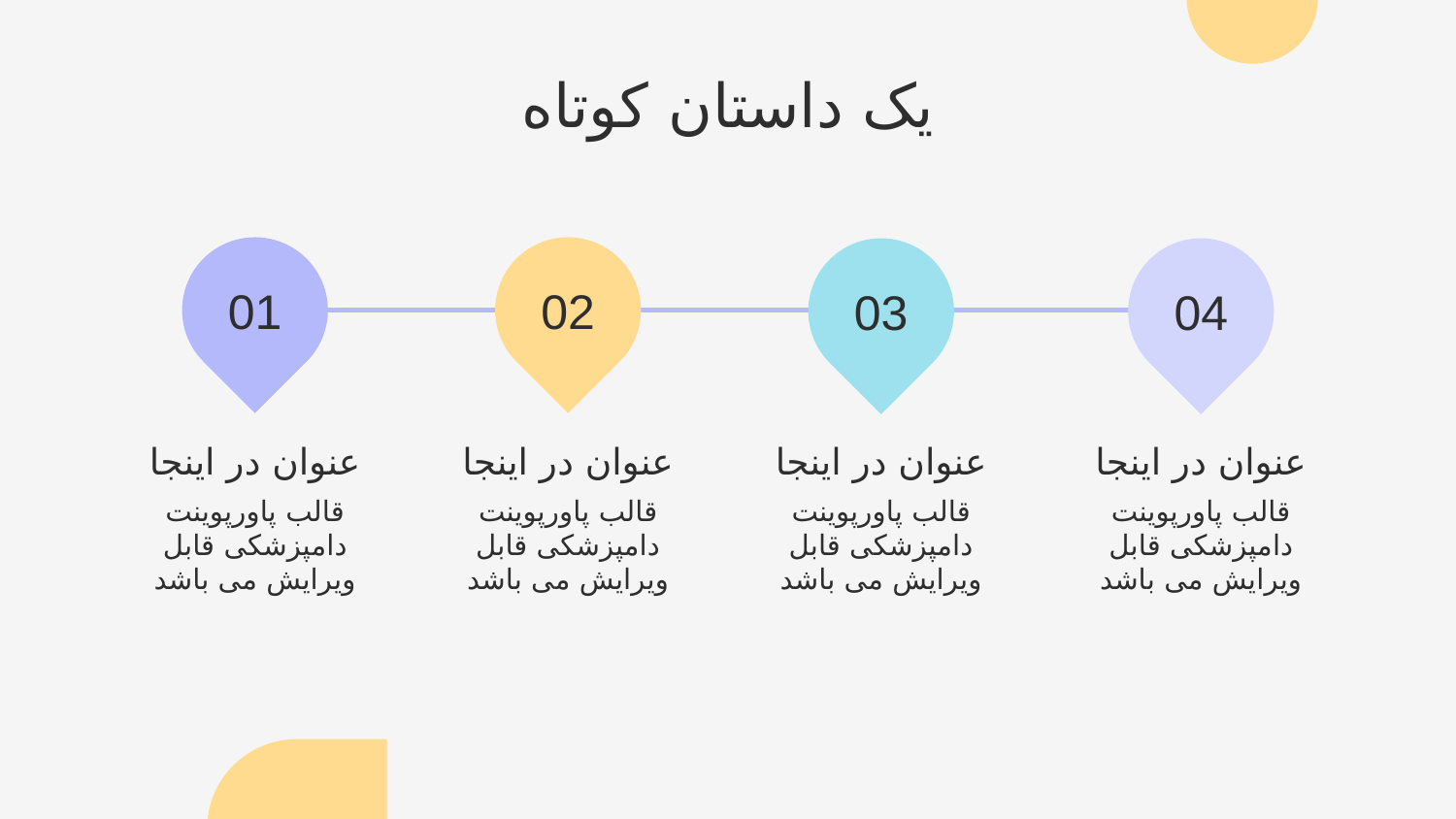

# یک داستان کوتاه

02
01
04
03
عنوان در اینجا
عنوان در اینجا
عنوان در اینجا
عنوان در اینجا
قالب پاورپوینت دامپزشکی قابل ویرایش می باشد
قالب پاورپوینت دامپزشکی قابل ویرایش می باشد
قالب پاورپوینت دامپزشکی قابل ویرایش می باشد
قالب پاورپوینت دامپزشکی قابل ویرایش می باشد